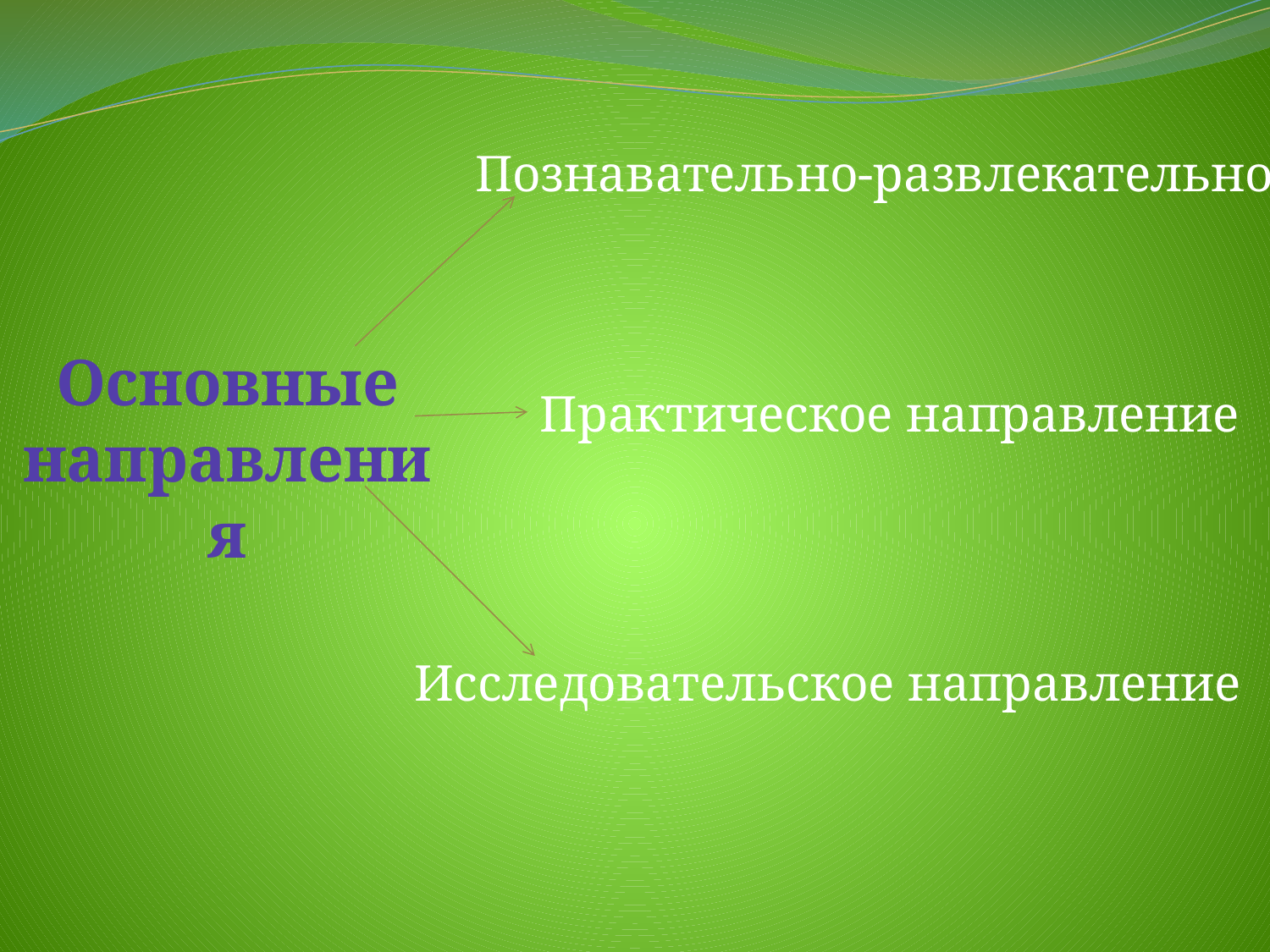

#
Познавательно-развлекательное
Основные направления
Практическое направление
Исследовательское направление